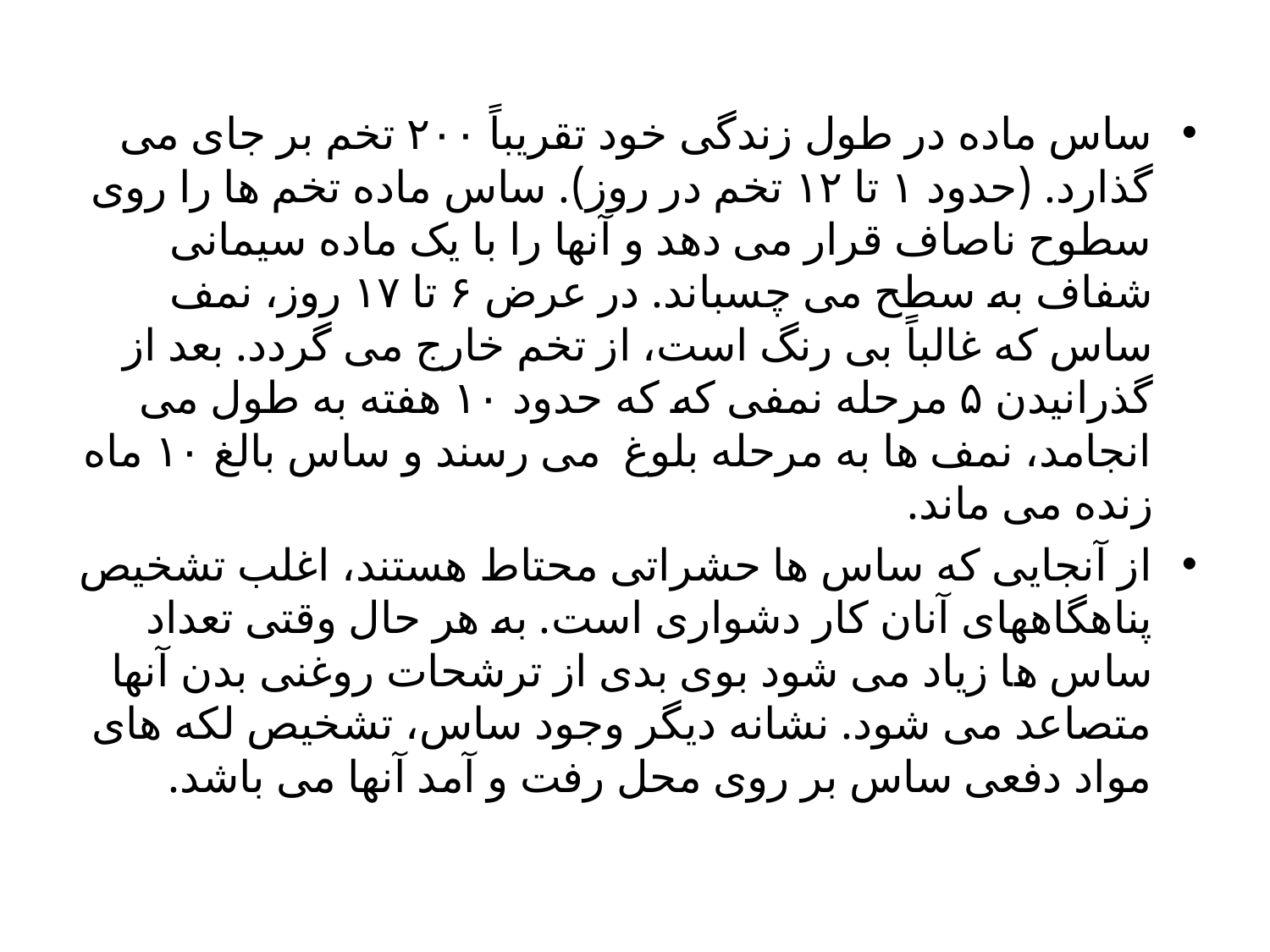

ساس ماده در طول زندگی خود تقریباً ۲۰۰ تخم بر جای می گذارد. (حدود ۱ تا ۱۲ تخم در روز). ساس ماده تخم ها را روی سطوح ناصاف قرار می دهد و آنها را با یک ماده سیمانی شفاف به سطح می چسباند. در عرض ۶ تا ۱۷ روز، نمف ساس که غالباً بی رنگ است، از تخم خارج می گردد. بعد از گذرانیدن ۵ مرحله نمفی که که حدود ۱۰ هفته به طول می انجامد، نمف ها به مرحله بلوغ  می رسند و ساس بالغ ۱۰ ماه زنده می ماند.
از آنجایی که ساس ها حشراتی محتاط هستند، اغلب تشخیص پناهگاههای آنان کار دشواری است. به هر حال وقتی تعداد ساس ها زیاد می شود بوی بدی از ترشحات روغنی بدن آنها متصاعد می شود. نشانه دیگر وجود ساس، تشخیص لکه های مواد دفعی ساس بر روی محل رفت و آمد آنها می باشد.